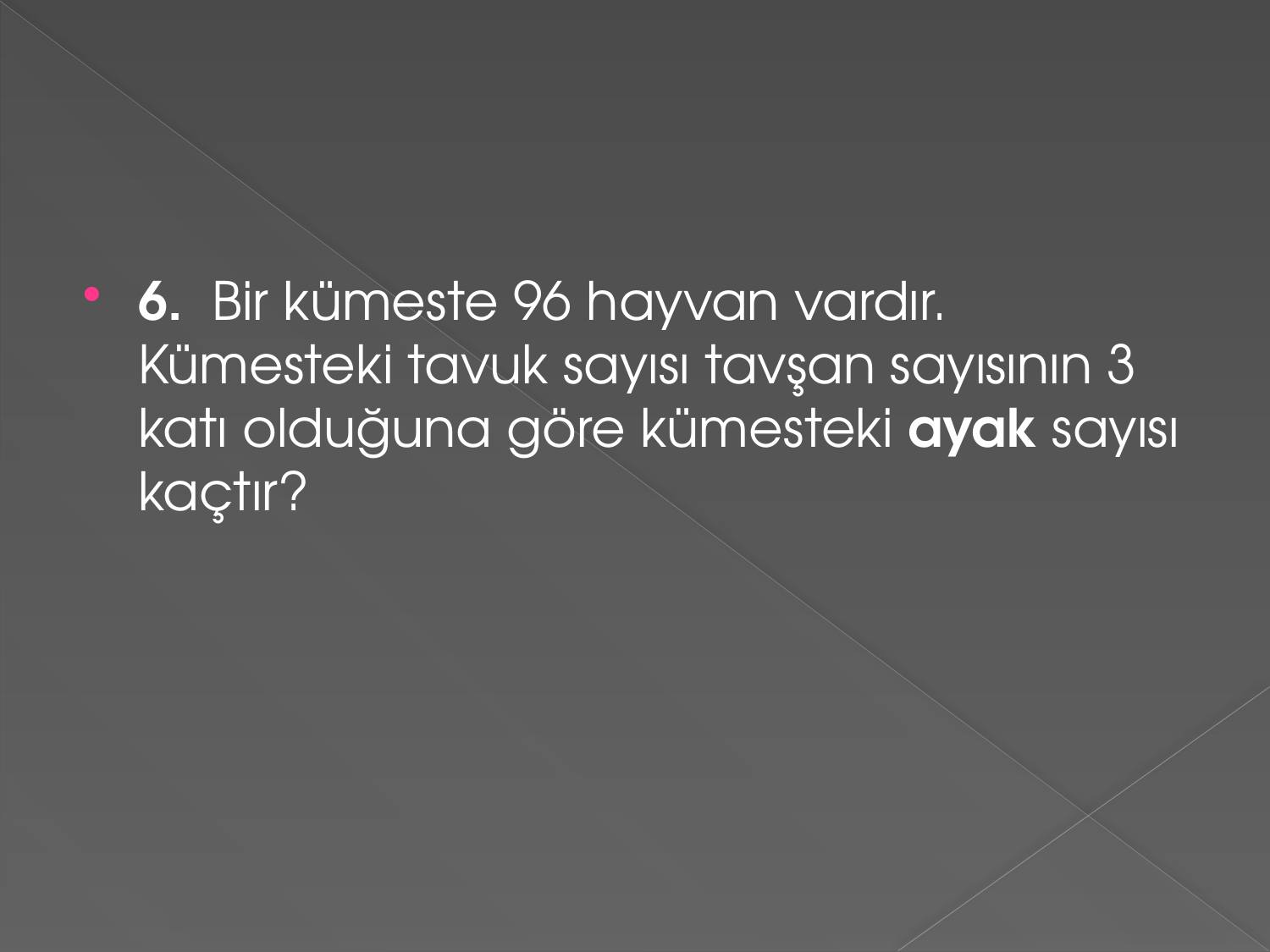

#
6.  Bir kümeste 96 hayvan vardır. Kümesteki tavuk sayısı tavşan sayısının 3 katı olduğuna göre kümesteki ayak sayısı kaçtır?